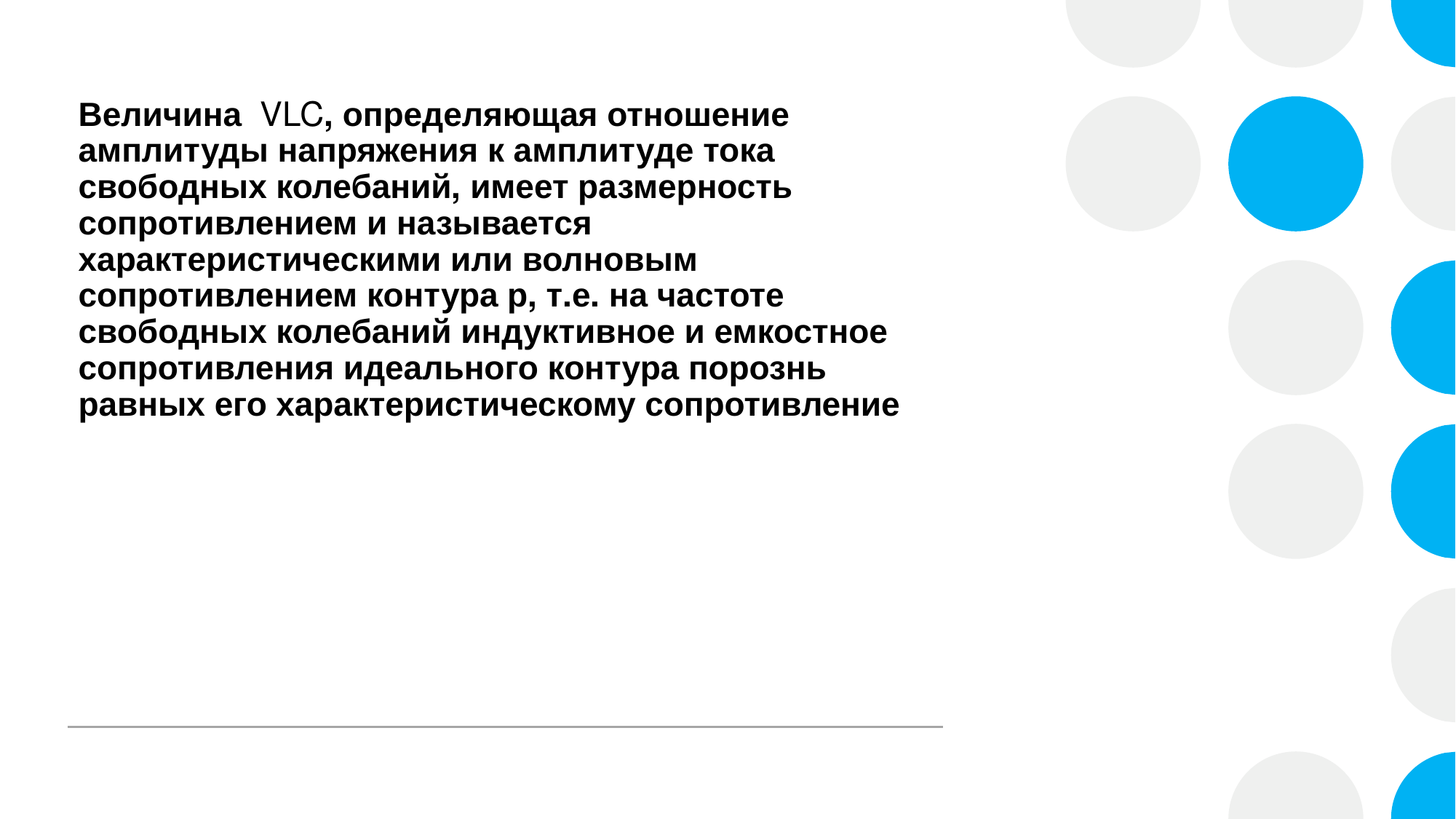

# Величина  VLC, определяющая отношение амплитуды напряжения к амплитуде тока свободных колебаний, имеет размерность сопротивлением и называется характеристическими или волновым сопротивлением контура р, т.е. на частоте свободных колебаний индуктивное и емкостное сопротивления идеального контура порознь равных его характеристическому сопротивление